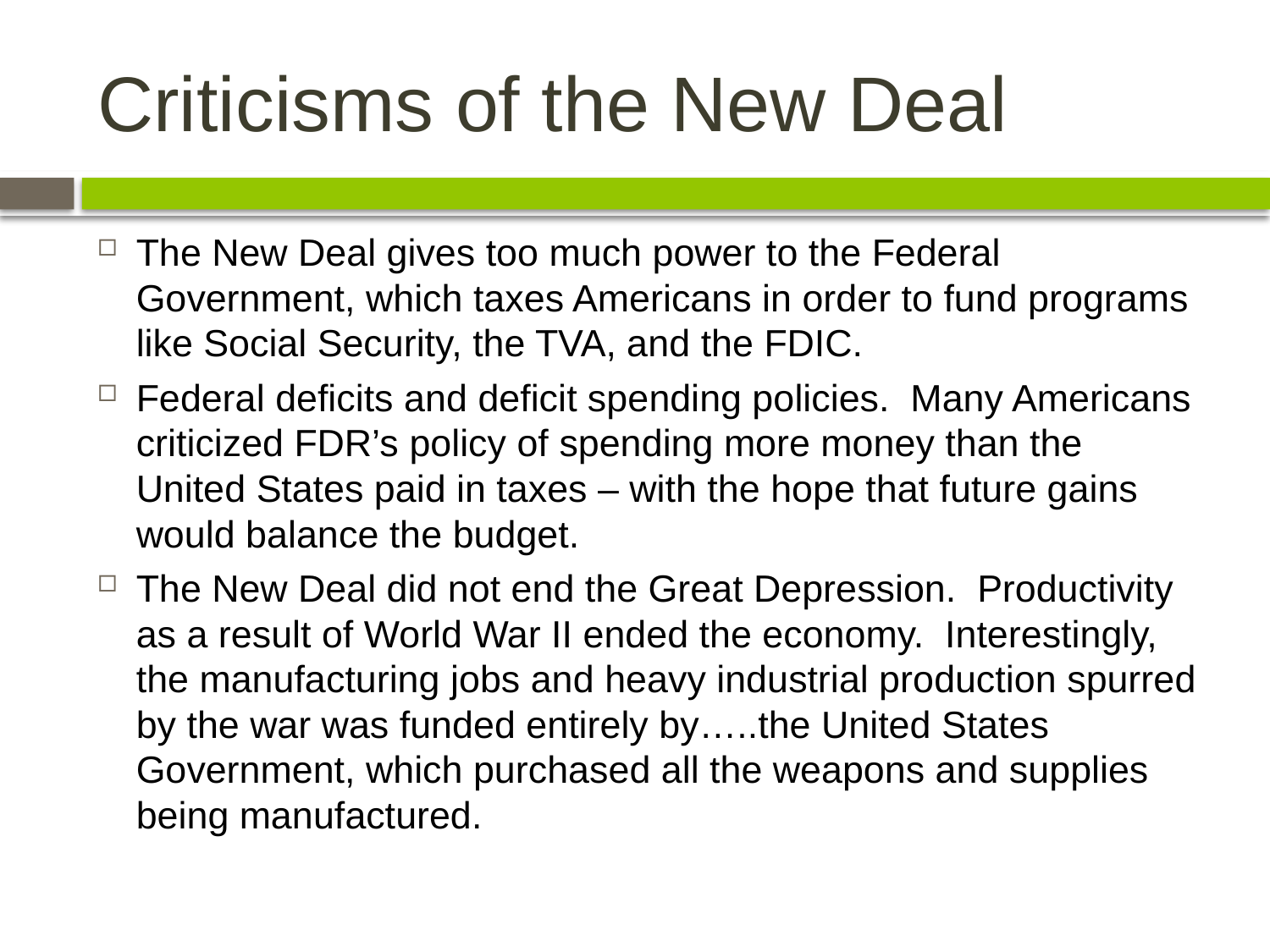

# Criticisms of the New Deal
The New Deal gives too much power to the Federal Government, which taxes Americans in order to fund programs like Social Security, the TVA, and the FDIC.
Federal deficits and deficit spending policies.  Many Americans criticized FDR’s policy of spending more money than the United States paid in taxes – with the hope that future gains would balance the budget.
The New Deal did not end the Great Depression.  Productivity as a result of World War II ended the economy.  Interestingly, the manufacturing jobs and heavy industrial production spurred by the war was funded entirely by…..the United States Government, which purchased all the weapons and supplies being manufactured.